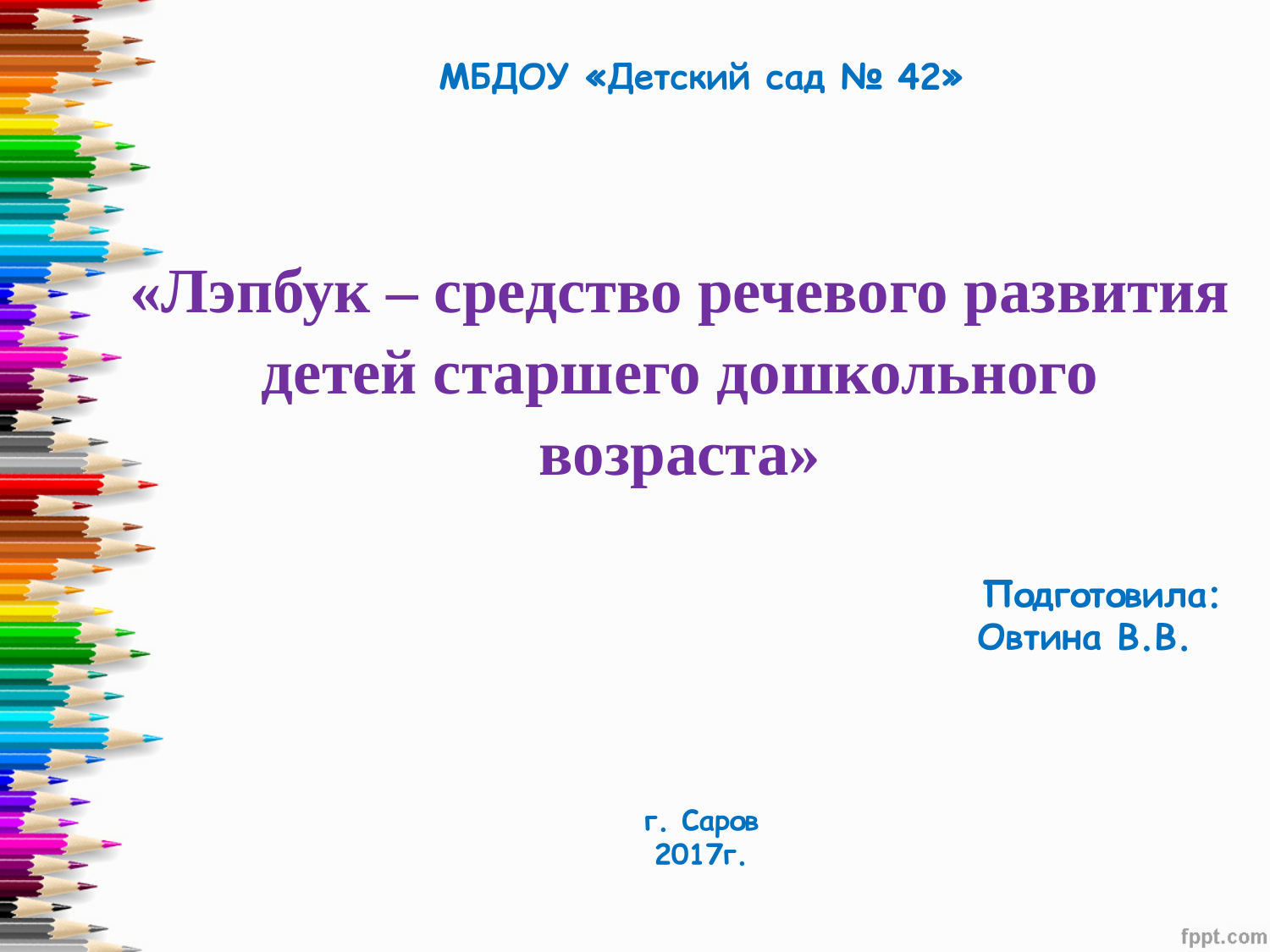

МБДОУ «Детский сад № 42»
# «Лэпбук – средство речевого развития детей старшего дошкольного возраста»
Подготовила:
Овтина В.В.
г. Саров
2017г.